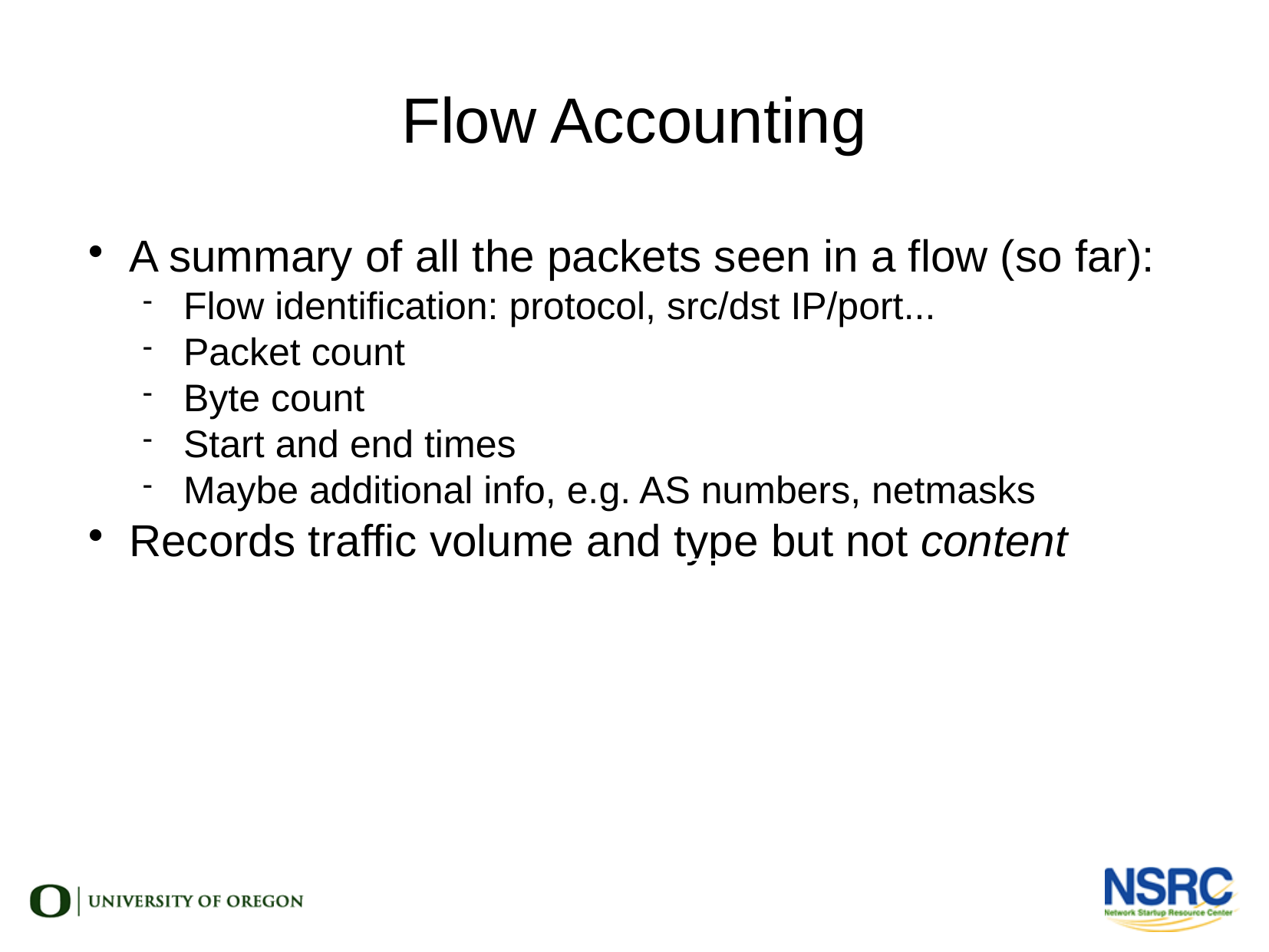

Flow Accounting
A summary of all the packets seen in a flow (so far):
Flow identification: protocol, src/dst IP/port...
Packet count
Byte count
Start and end times
Maybe additional info, e.g. AS numbers, netmasks
Records traffic volume and type but not content